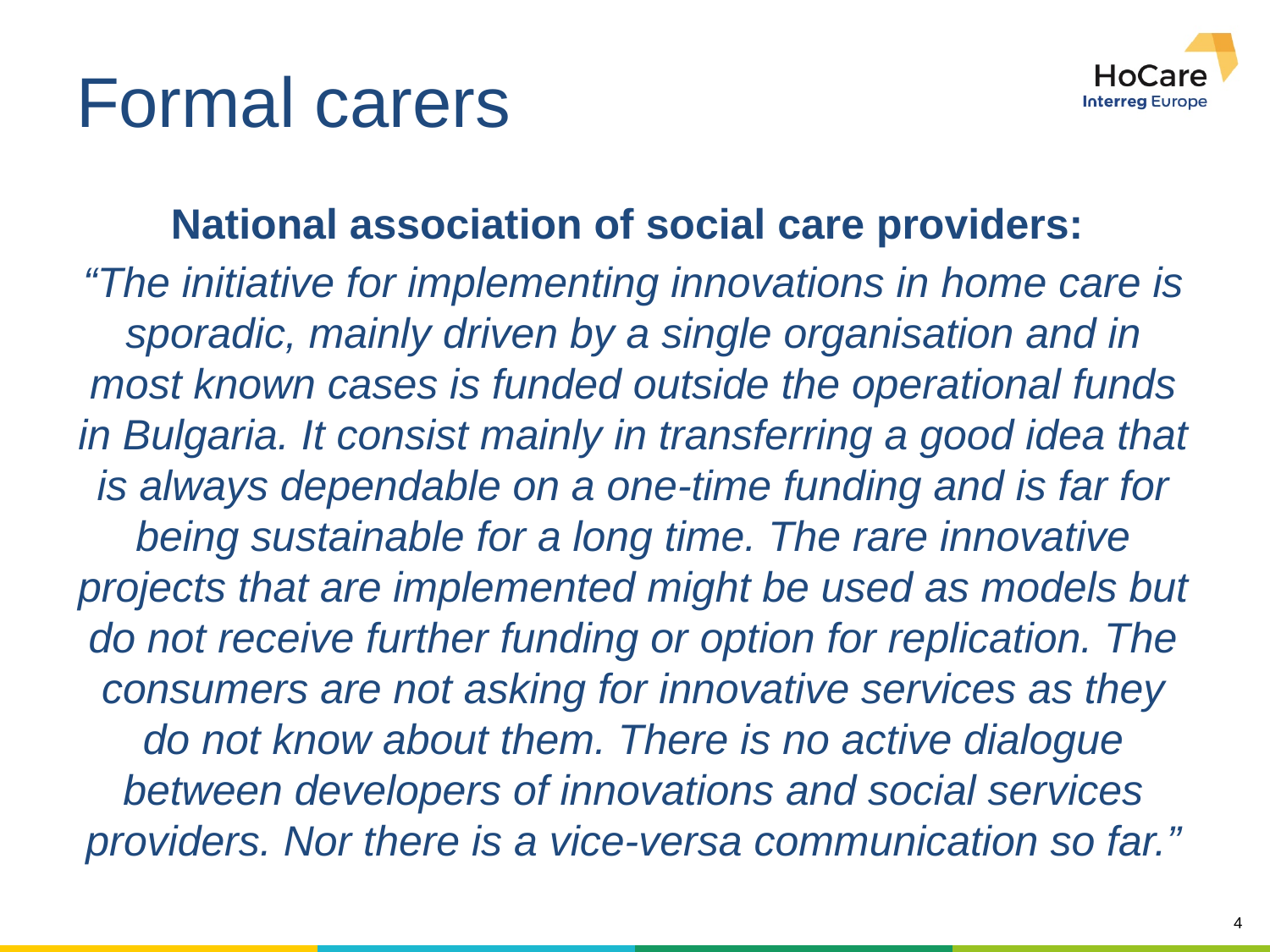

# Formal carers
National association of social care providers:
“The initiative for implementing innovations in home care is sporadic, mainly driven by a single organisation and in most known cases is funded outside the operational funds in Bulgaria. It consist mainly in transferring a good idea that is always dependable on a one-time funding and is far for being sustainable for a long time. The rare innovative projects that are implemented might be used as models but do not receive further funding or option for replication. The consumers are not asking for innovative services as they do not know about them. There is no active dialogue between developers of innovations and social services providers. Nor there is a vice-versa communication so far.”